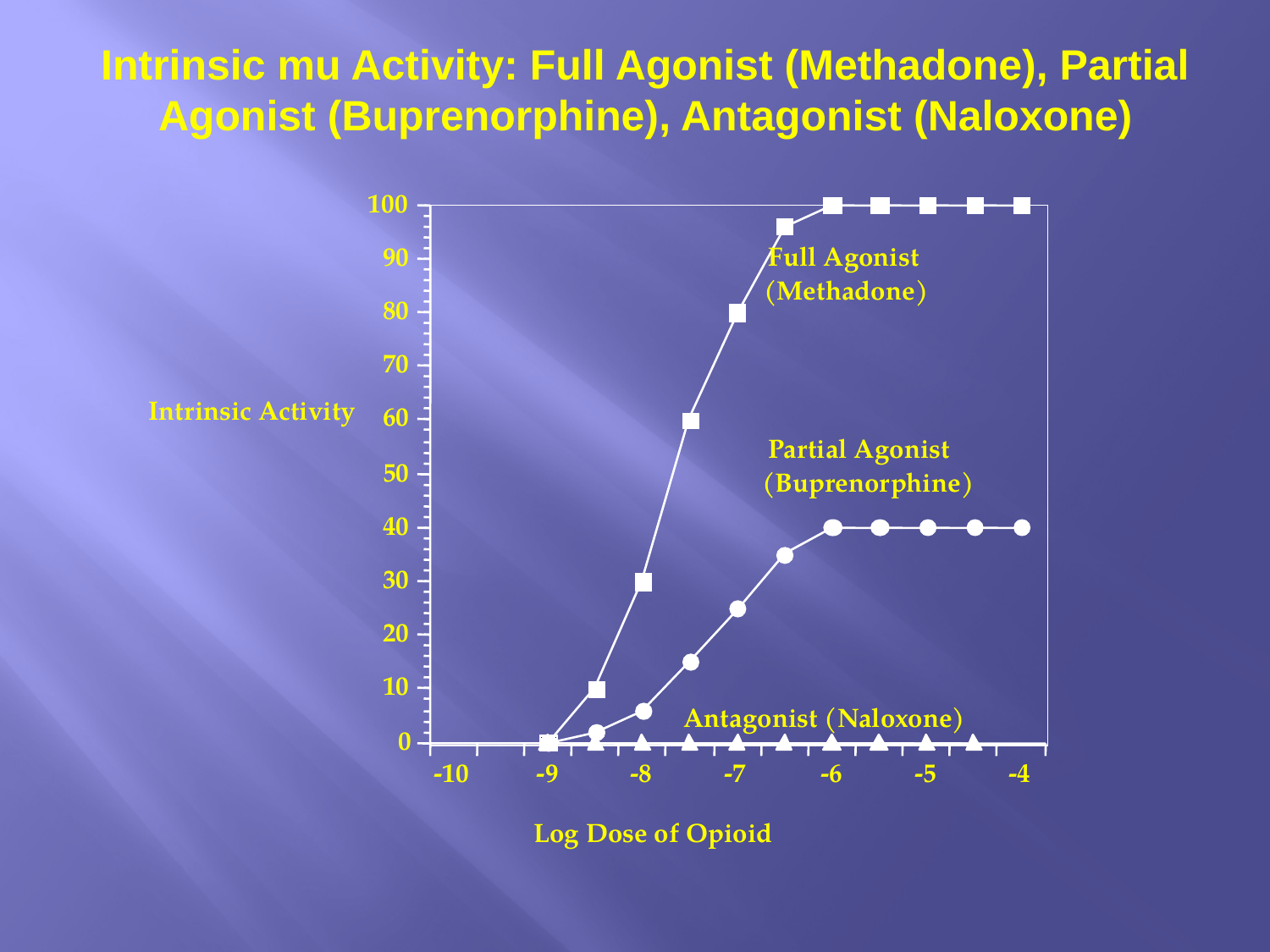

Intrinsic mu Activity: Full Agonist (Methadone), Partial Agonist (Buprenorphine), Antagonist (Naloxone)
100

90
Full Agonist

(Methadone)

80

70

Intrinsic Activity

60

Partial Agonist

50

(Buprenorphine)

40

30

20

10

Antagonist (Naloxone)

0

-10
-9
-8
-7
-6
-5
-4
Log Dose of Opioid